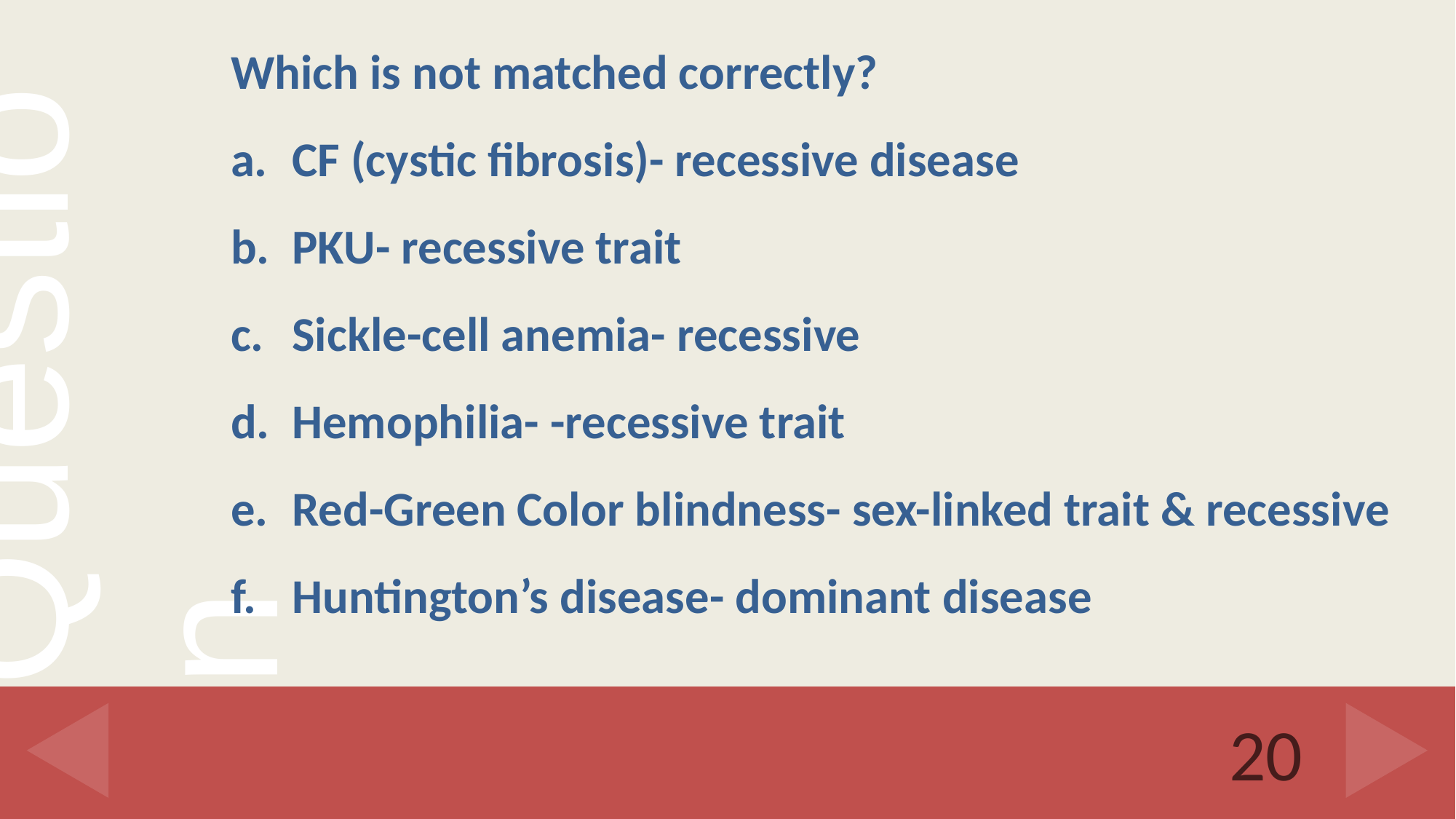

Which is not matched correctly?
CF (cystic fibrosis)- recessive disease
PKU- recessive trait
Sickle-cell anemia- recessive
Hemophilia- -recessive trait
Red-Green Color blindness- sex-linked trait & recessive
Huntington’s disease- dominant disease

#
20